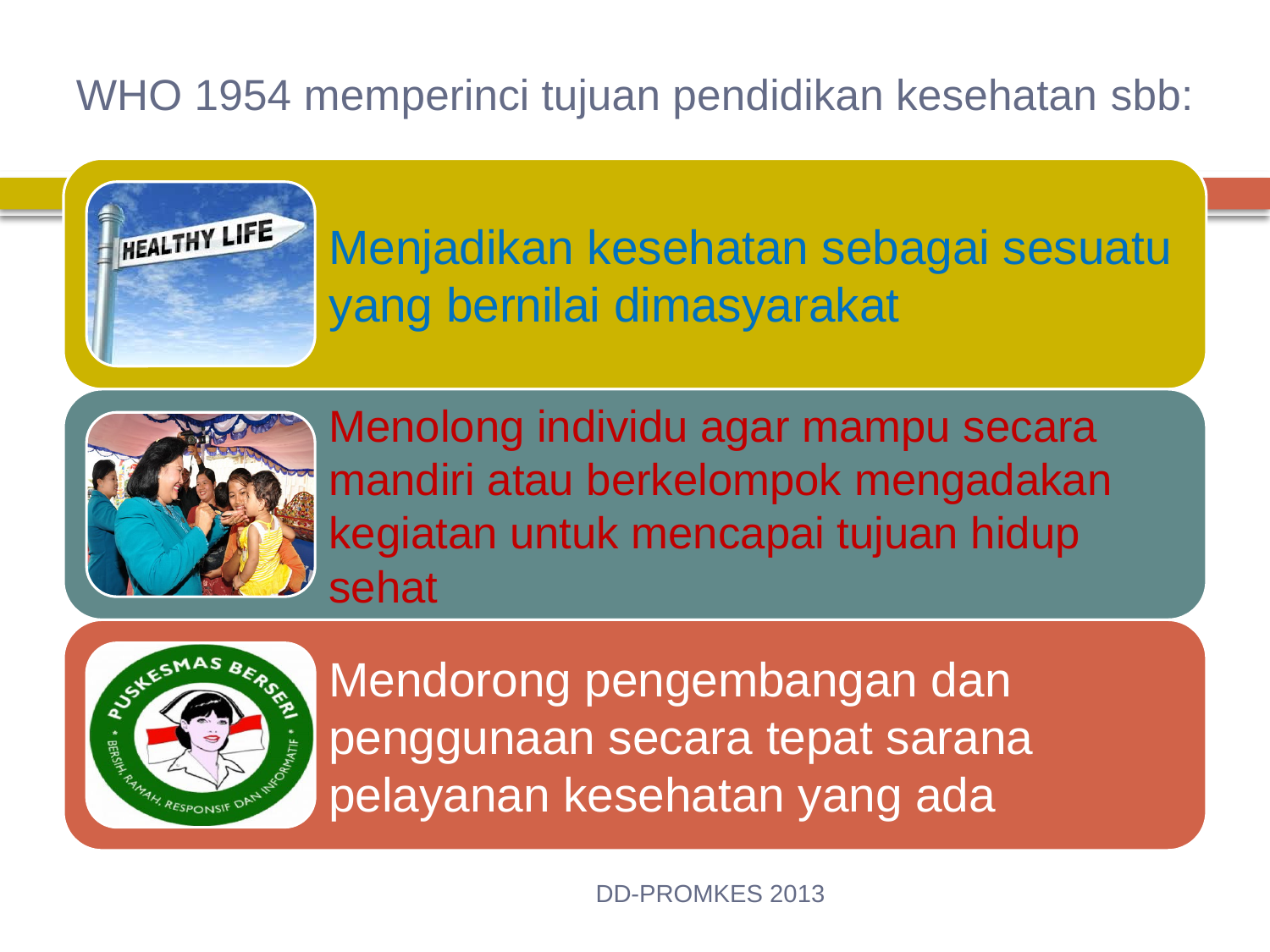

# WHO 1954 memperinci tujuan pendidikan kesehatan sbb:
Menjadikan kesehatan sebagai sesuatu yang bernilai dimasyarakat
Menolong individu agar mampu secara mandiri atau berkelompok mengadakan kegiatan untuk mencapai tujuan hidup sehat
Mendorong pengembangan dan penggunaan secara tepat sarana pelayanan kesehatan yang ada
DD-PROMKES 2013